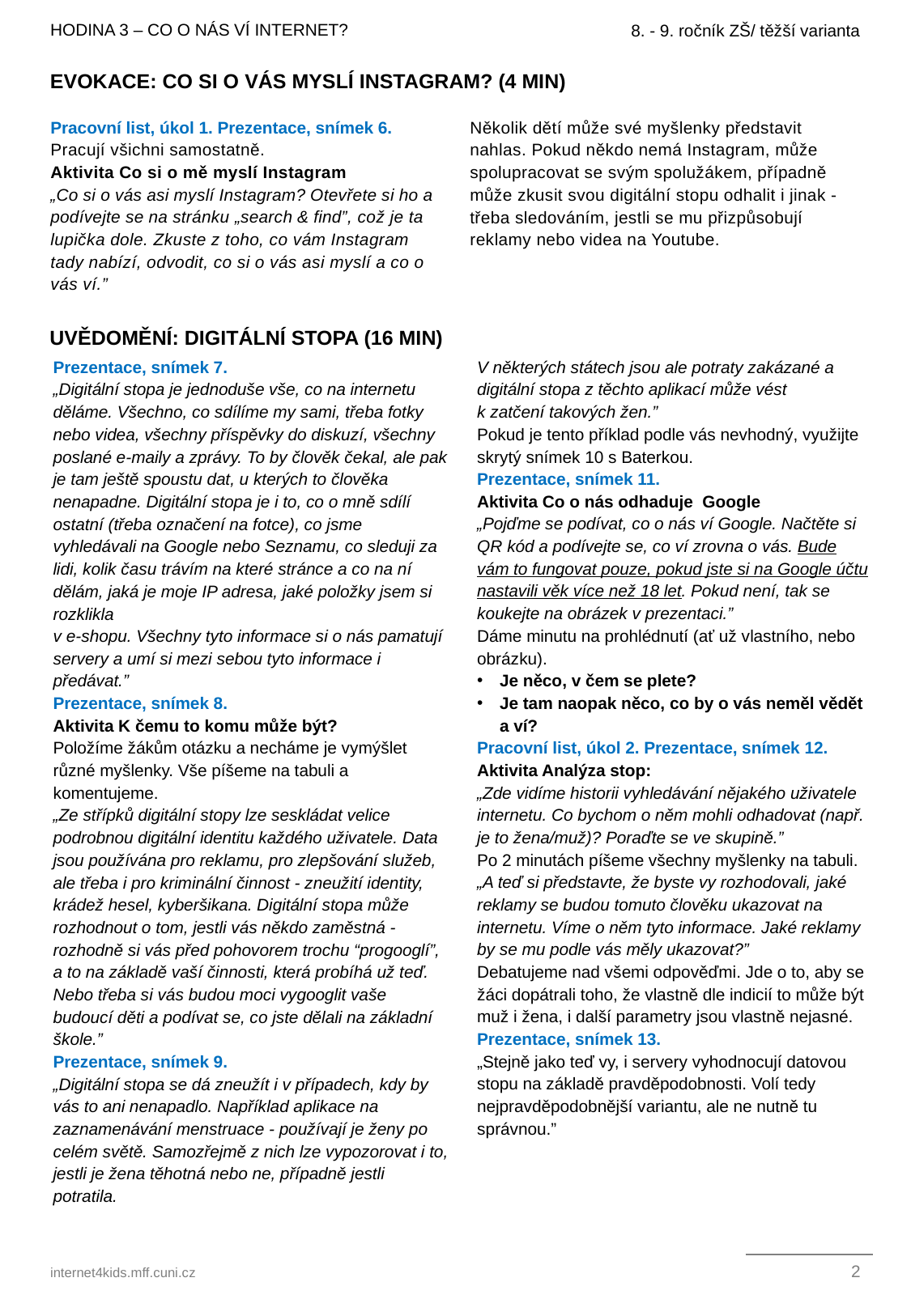

HODINA 3 – CO O NÁS VÍ INTERNET?
8. - 9. ročník ZŠ/ těžší varianta
Evokace: Co si o vás myslí Instagram? (4 min)
Pracovní list, úkol 1. Prezentace, snímek 6.
Pracují všichni samostatně.
Aktivita Co si o mě myslí Instagram
„Co si o vás asi myslí Instagram? Otevřete si ho a podívejte se na stránku „search & find”, což je ta lupička dole. Zkuste z toho, co vám Instagram tady nabízí, odvodit, co si o vás asi myslí a co o vás ví.”
Několik dětí může své myšlenky představit nahlas. Pokud někdo nemá Instagram, může spolupracovat se svým spolužákem, případně může zkusit svou digitální stopu odhalit i jinak - třeba sledováním, jestli se mu přizpůsobují reklamy nebo videa na Youtube.
Uvědomění: Digitální stopa (16 MIN)
Prezentace, snímek 7.
„Digitální stopa je jednoduše vše, co na internetu děláme. Všechno, co sdílíme my sami, třeba fotky nebo videa, všechny příspěvky do diskuzí, všechny poslané e-maily a zprávy. To by člověk čekal, ale pak je tam ještě spoustu dat, u kterých to člověka nenapadne. Digitální stopa je i to, co o mně sdílí ostatní (třeba označení na fotce), co jsme vyhledávali na Google nebo Seznamu, co sleduji za lidi, kolik času trávím na které stránce a co na ní dělám, jaká je moje IP adresa, jaké položky jsem si rozklikla
v e-shopu. Všechny tyto informace si o nás pamatují servery a umí si mezi sebou tyto informace i předávat.”
Prezentace, snímek 8.
Aktivita K čemu to komu může být?
Položíme žákům otázku a necháme je vymýšlet různé myšlenky. Vše píšeme na tabuli a komentujeme.
„Ze střípků digitální stopy lze seskládat velice podrobnou digitální identitu každého uživatele. Data jsou používána pro reklamu, pro zlepšování služeb, ale třeba i pro kriminální činnost - zneužití identity, krádež hesel, kyberšikana. Digitální stopa může rozhodnout o tom, jestli vás někdo zaměstná - rozhodně si vás před pohovorem trochu “progooglí”, a to na základě vaší činnosti, která probíhá už teď. Nebo třeba si vás budou moci vygooglit vaše budoucí děti a podívat se, co jste dělali na základní škole.”
Prezentace, snímek 9.
„Digitální stopa se dá zneužít i v případech, kdy by vás to ani nenapadlo. Například aplikace na zaznamenávání menstruace - používají je ženy po celém světě. Samozřejmě z nich lze vypozorovat i to, jestli je žena těhotná nebo ne, případně jestli potratila.
V některých státech jsou ale potraty zakázané a digitální stopa z těchto aplikací může vést
k zatčení takových žen.”
Pokud je tento příklad podle vás nevhodný, využijte skrytý snímek 10 s Baterkou.
Prezentace, snímek 11.
Aktivita Co o nás odhaduje  Google
„Pojďme se podívat, co o nás ví Google. Načtěte si QR kód a podívejte se, co ví zrovna o vás. Bude vám to fungovat pouze, pokud jste si na Google účtu nastavili věk více než 18 let. Pokud není, tak se koukejte na obrázek v prezentaci.”
Dáme minutu na prohlédnutí (ať už vlastního, nebo obrázku).
Je něco, v čem se plete?
Je tam naopak něco, co by o vás neměl vědět a ví?
Pracovní list, úkol 2. Prezentace, snímek 12.
Aktivita Analýza stop:
„Zde vidíme historii vyhledávání nějakého uživatele internetu. Co bychom o něm mohli odhadovat (např. je to žena/muž)? Poraďte se ve skupině.”
Po 2 minutách píšeme všechny myšlenky na tabuli.
„A teď si představte, že byste vy rozhodovali, jaké reklamy se budou tomuto člověku ukazovat na internetu. Víme o něm tyto informace. Jaké reklamy by se mu podle vás měly ukazovat?”
Debatujeme nad všemi odpověďmi. Jde o to, aby se žáci dopátrali toho, že vlastně dle indicií to může být muž i žena, i další parametry jsou vlastně nejasné.
Prezentace, snímek 13.
„Stejně jako teď vy, i servery vyhodnocují datovou stopu na základě pravděpodobnosti. Volí tedy nejpravděpodobnější variantu, ale ne nutně tu správnou.”
2
internet4kids.mff.cuni.cz